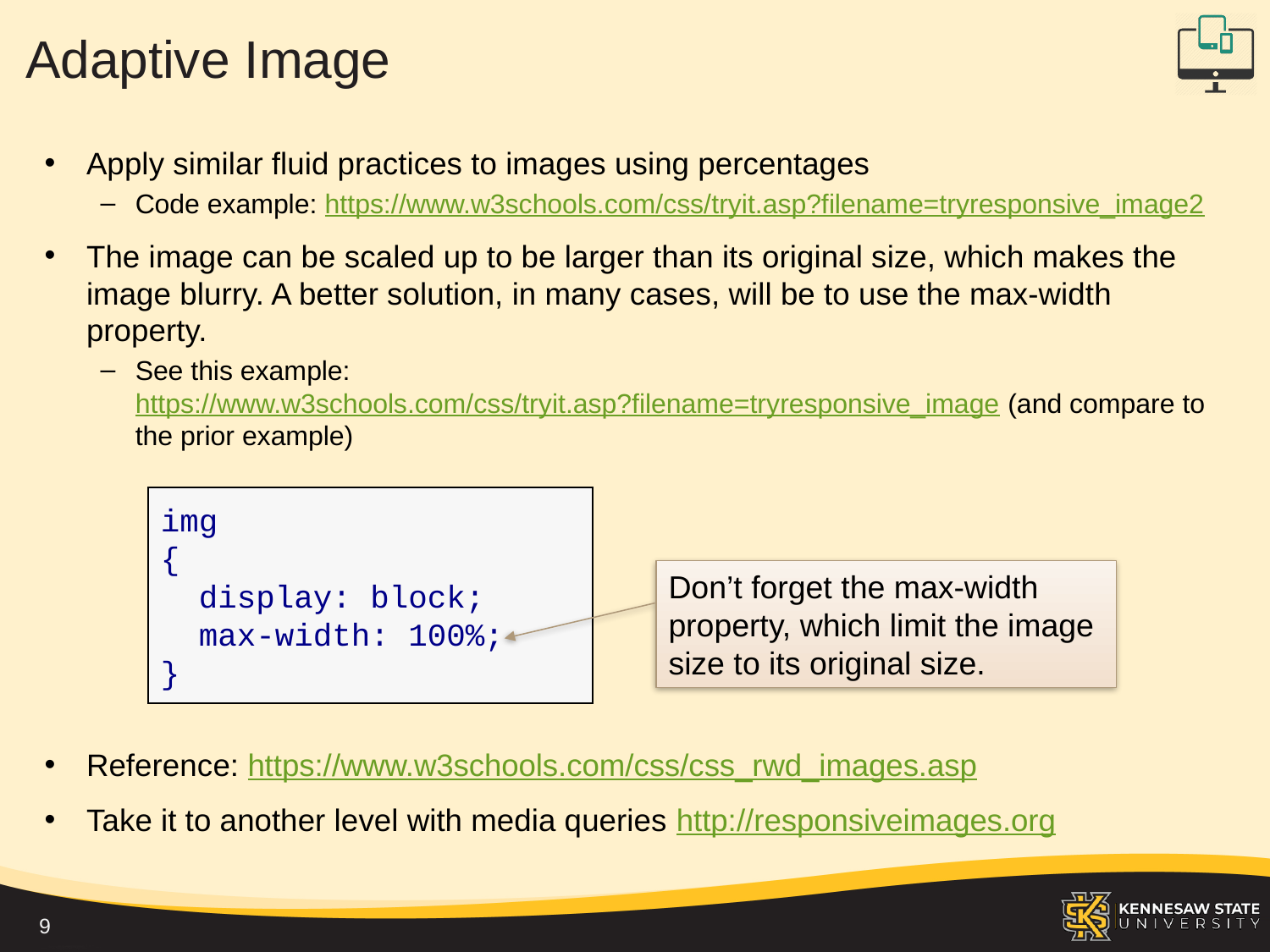

# Adaptive Image
Apply similar fluid practices to images using percentages
Code example: https://www.w3schools.com/css/tryit.asp?filename=tryresponsive_image2
The image can be scaled up to be larger than its original size, which makes the image blurry. A better solution, in many cases, will be to use the max-width property.
See this example: https://www.w3schools.com/css/tryit.asp?filename=tryresponsive_image (and compare to the prior example)

Reference: https://www.w3schools.com/css/css_rwd_images.asp
Take it to another level with media queries http://responsiveimages.org
img
{
  display: block;
  max-width: 100%;
}
Don’t forget the max-width property, which limit the image size to its original size.
9